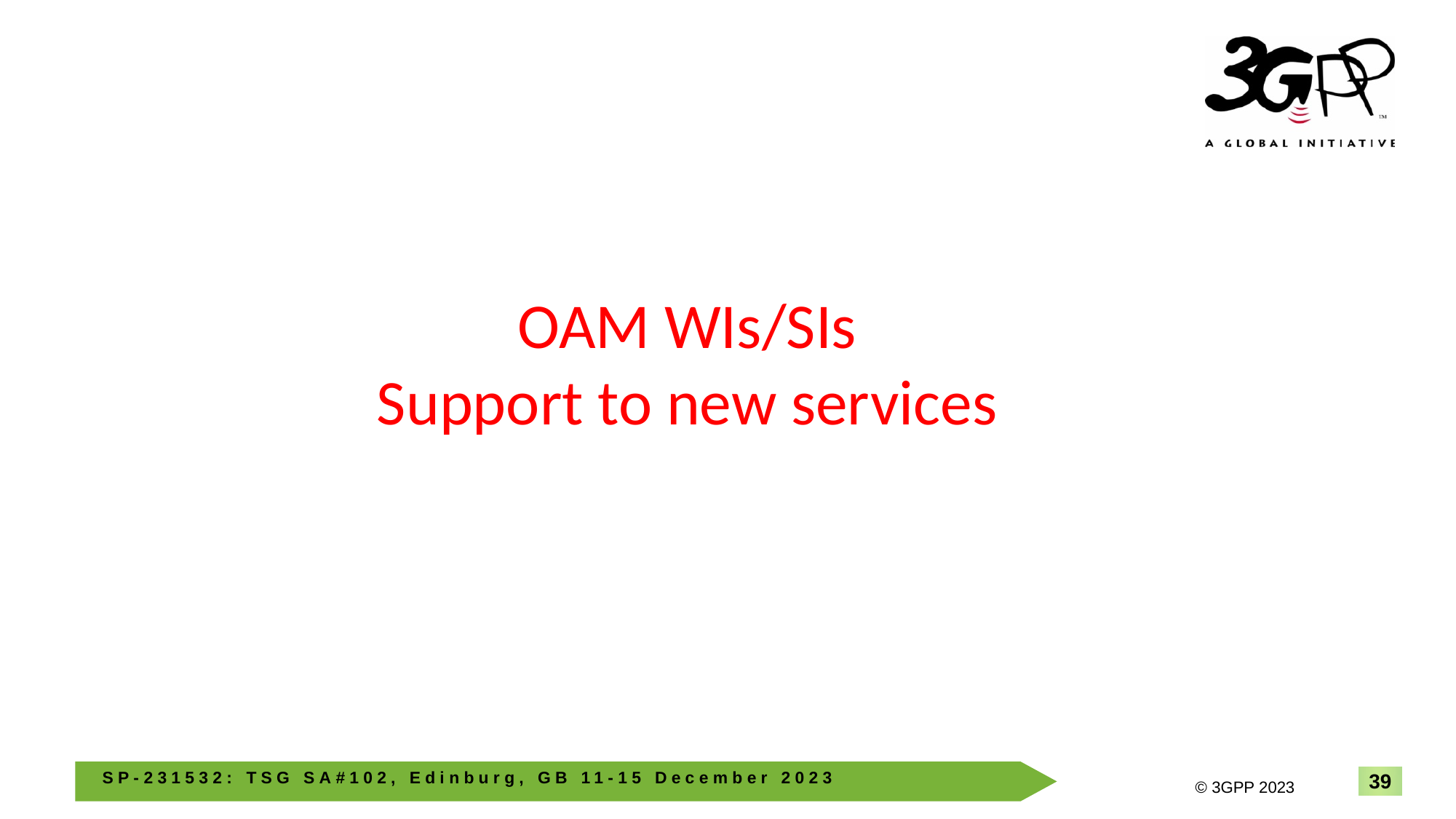

# OAM WIs/SIs Support to new services